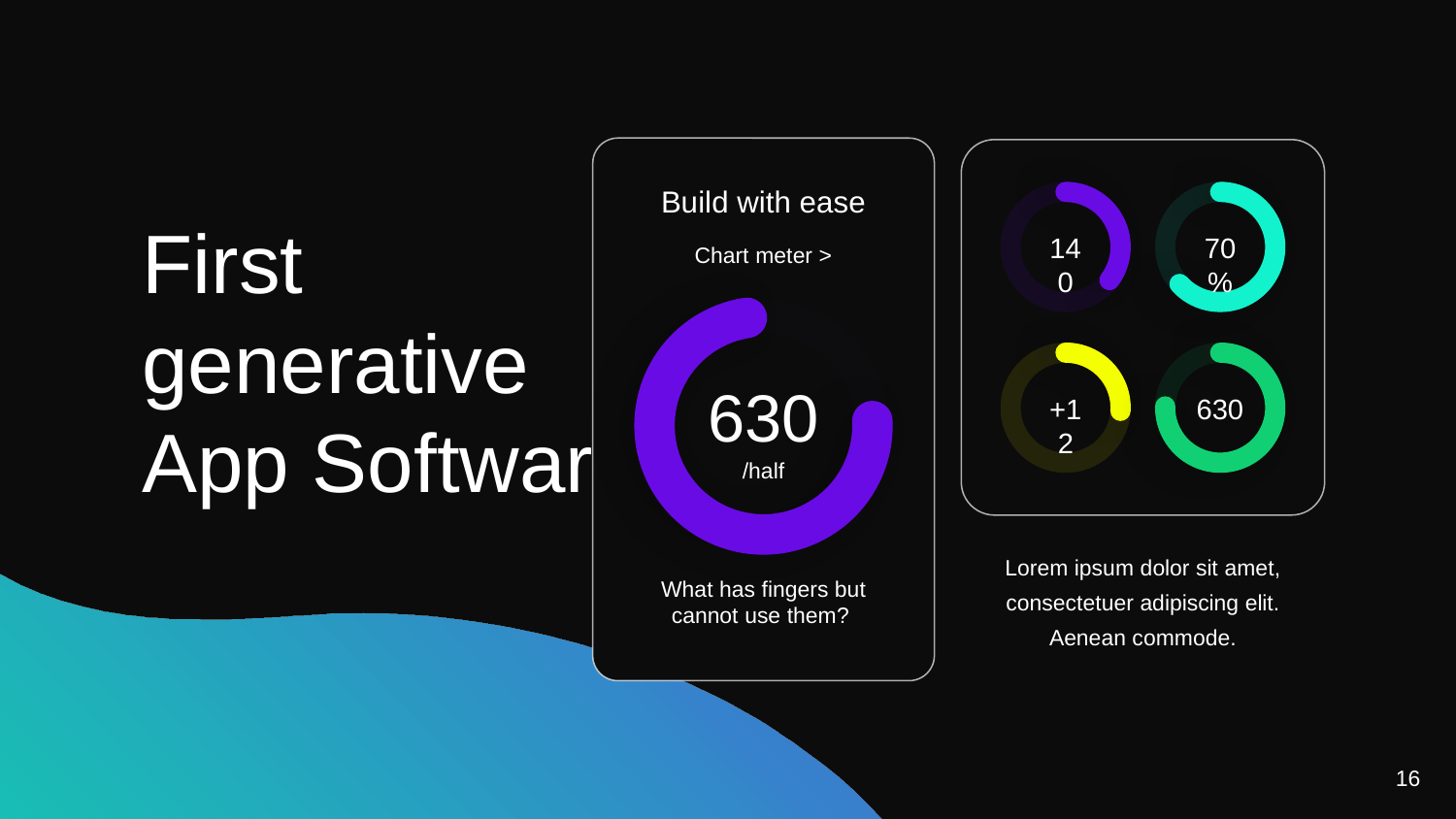

Build with ease

First generative App Software
140
70%
Chart meter >

630
+12
630
/half
Lorem ipsum dolor sit amet, consectetuer adipiscing elit. Aenean commode.
What has fingers but cannot use them?